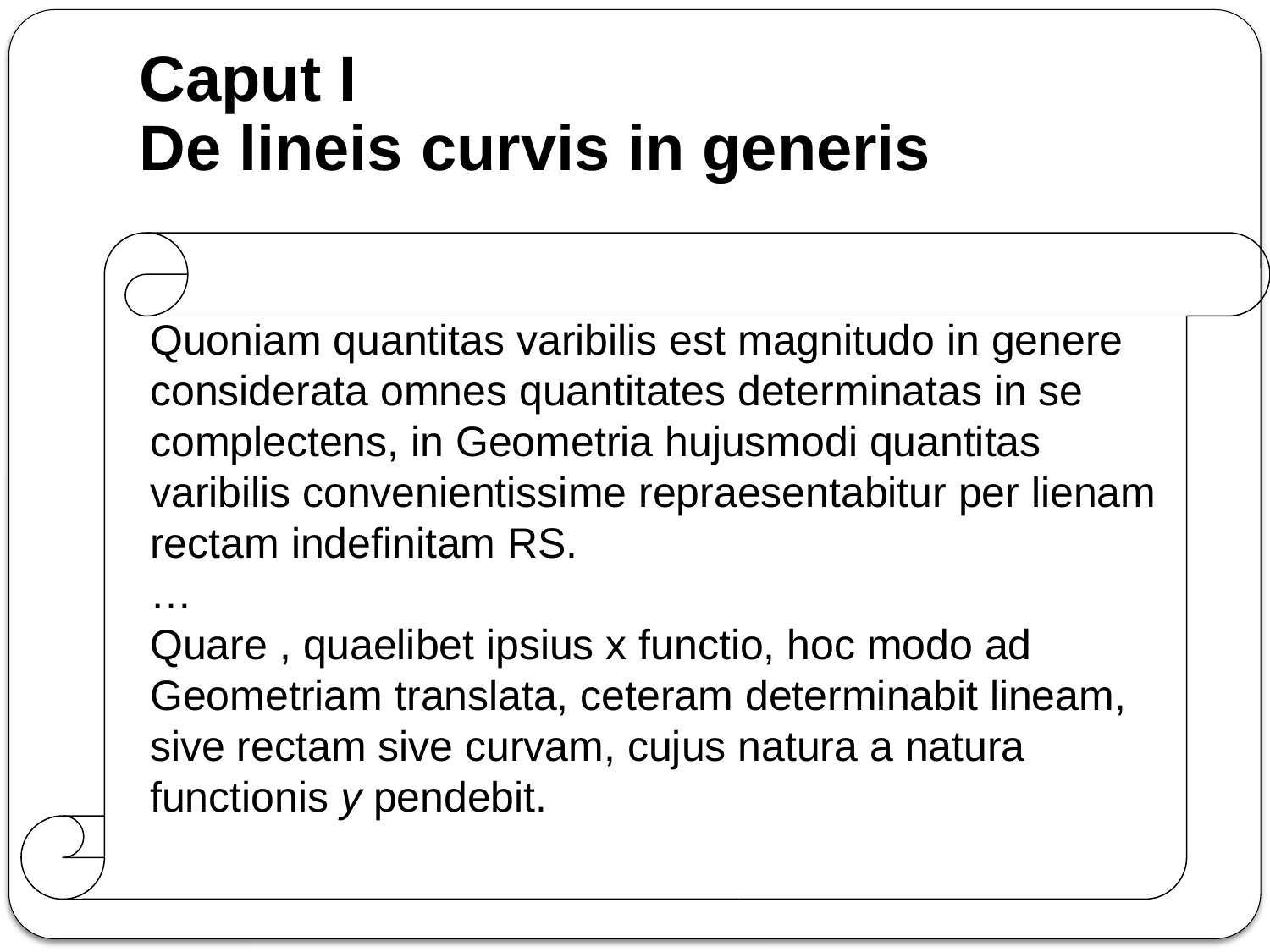

# Caput I De lineis curvis in generis

Quoniam quantitas varibilis est magnitudo in genere considerata omnes quantitates determinatas in se complectens, in Geometria hujusmodi quantitas varibilis convenientissime repraesentabitur per lienam rectam indefinitam RS.
…
Quare , quaelibet ipsius x functio, hoc modo ad Geometriam translata, ceteram determinabit lineam, sive rectam sive curvam, cujus natura a natura functionis y pendebit.